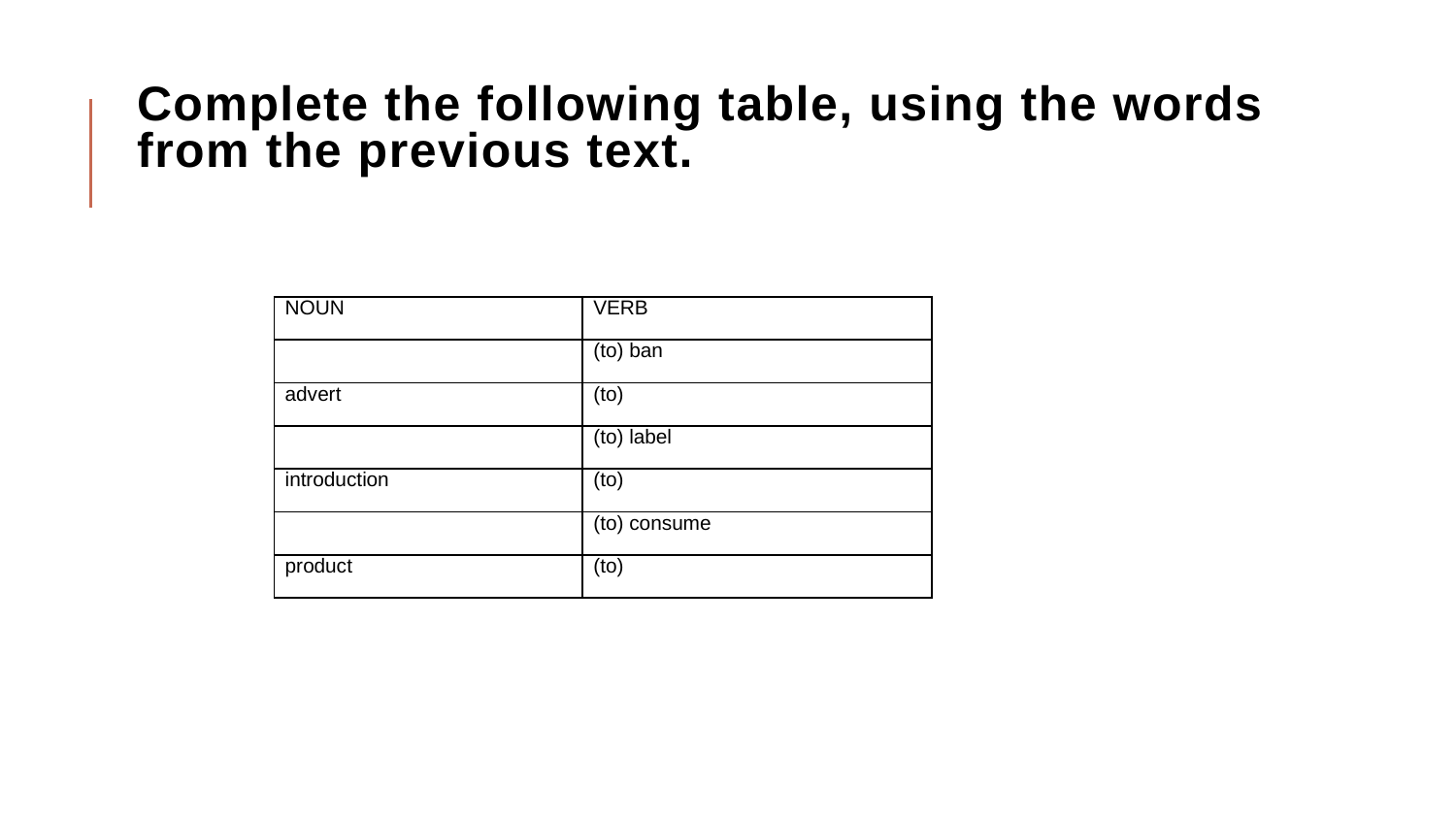

# Complete the following table, using the words from the previous text.
| NOUN | VERB |
| --- | --- |
|  | (to) ban |
| advert | (to) |
|  | (to) label |
| introduction | (to) |
|  | (to) consume |
| product | (to) |